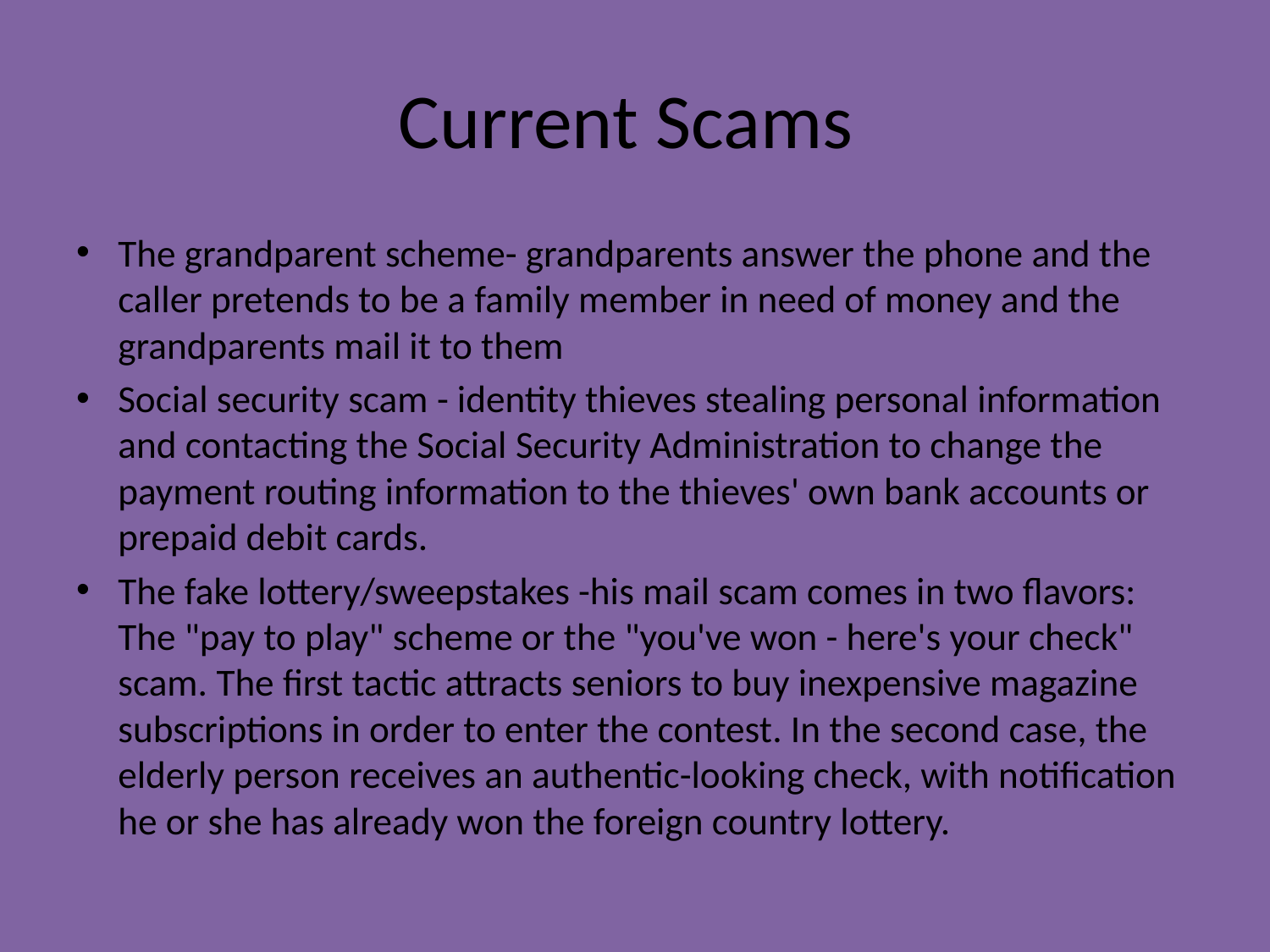

# Current Scams
The grandparent scheme- grandparents answer the phone and the caller pretends to be a family member in need of money and the grandparents mail it to them
Social security scam - identity thieves stealing personal information and contacting the Social Security Administration to change the payment routing information to the thieves' own bank accounts or prepaid debit cards.
The fake lottery/sweepstakes -his mail scam comes in two flavors: The "pay to play" scheme or the "you've won - here's your check" scam. The first tactic attracts seniors to buy inexpensive magazine subscriptions in order to enter the contest. In the second case, the elderly person receives an authentic-looking check, with notification he or she has already won the foreign country lottery.